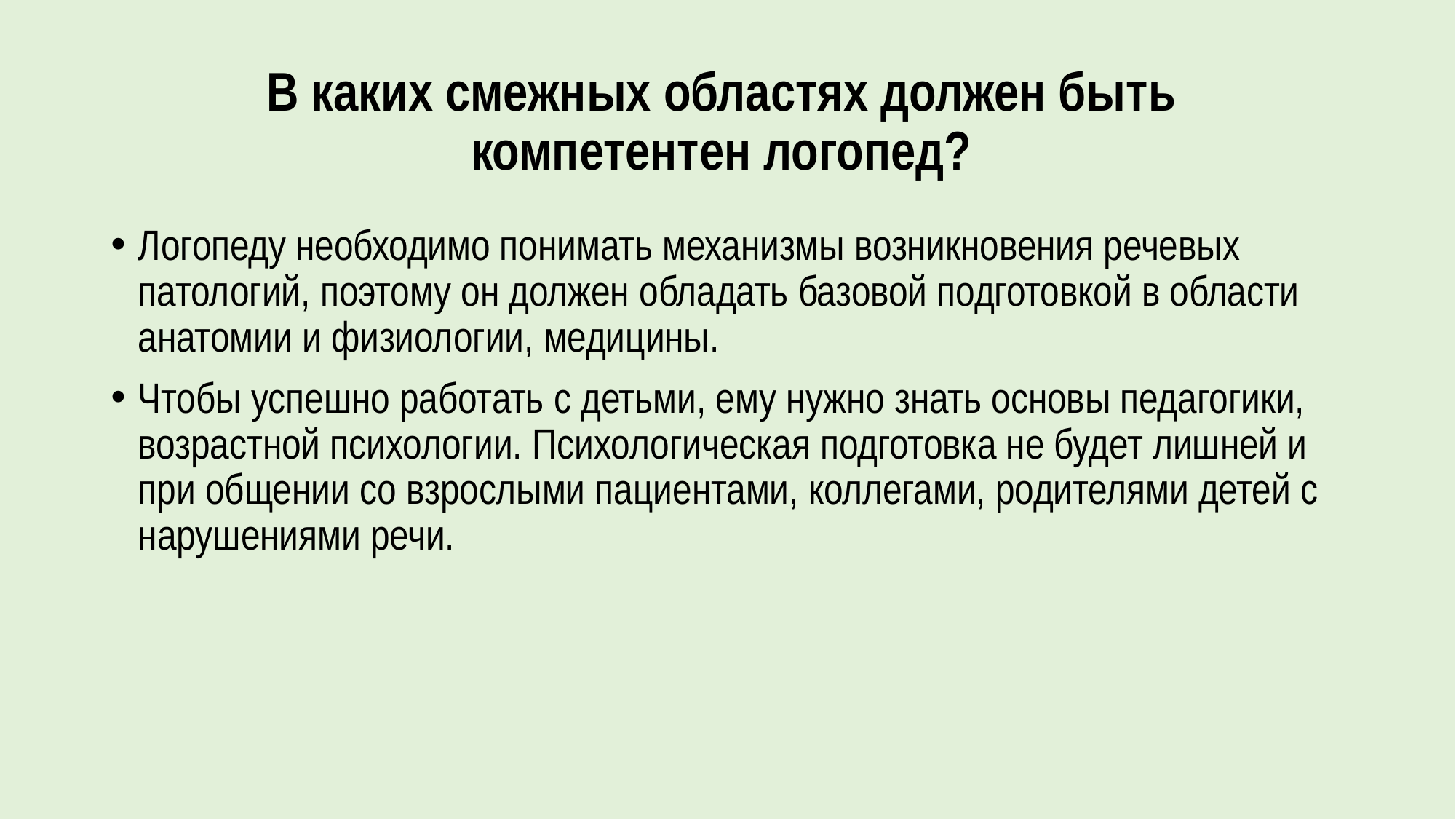

# В каких смежных областях должен быть компетентен логопед?
Логопеду необходимо понимать механизмы возникновения речевых патологий, поэтому он должен обладать базовой подготовкой в области анатомии и физиологии, медицины.
Чтобы успешно работать с детьми, ему нужно знать основы педагогики, возрастной психологии. Психологическая подготовка не будет лишней и при общении со взрослыми пациентами, коллегами, родителями детей с нарушениями речи.